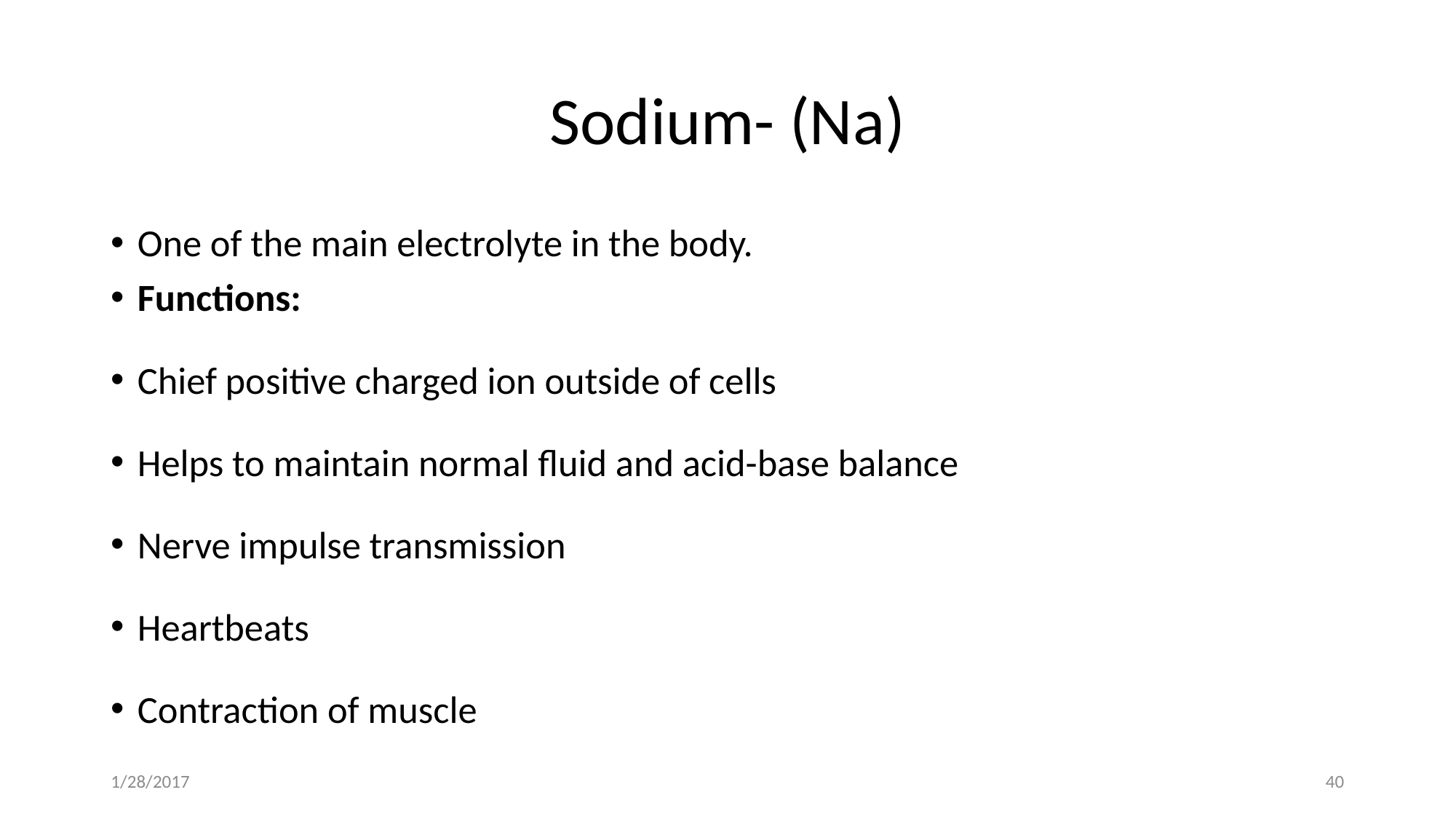

# Sodium- (Na)
One of the main electrolyte in the body.
Functions:
Chief positive charged ion outside of cells
Helps to maintain normal fluid and acid-base balance
Nerve impulse transmission
Heartbeats
Contraction of muscle

1/28/2017
40